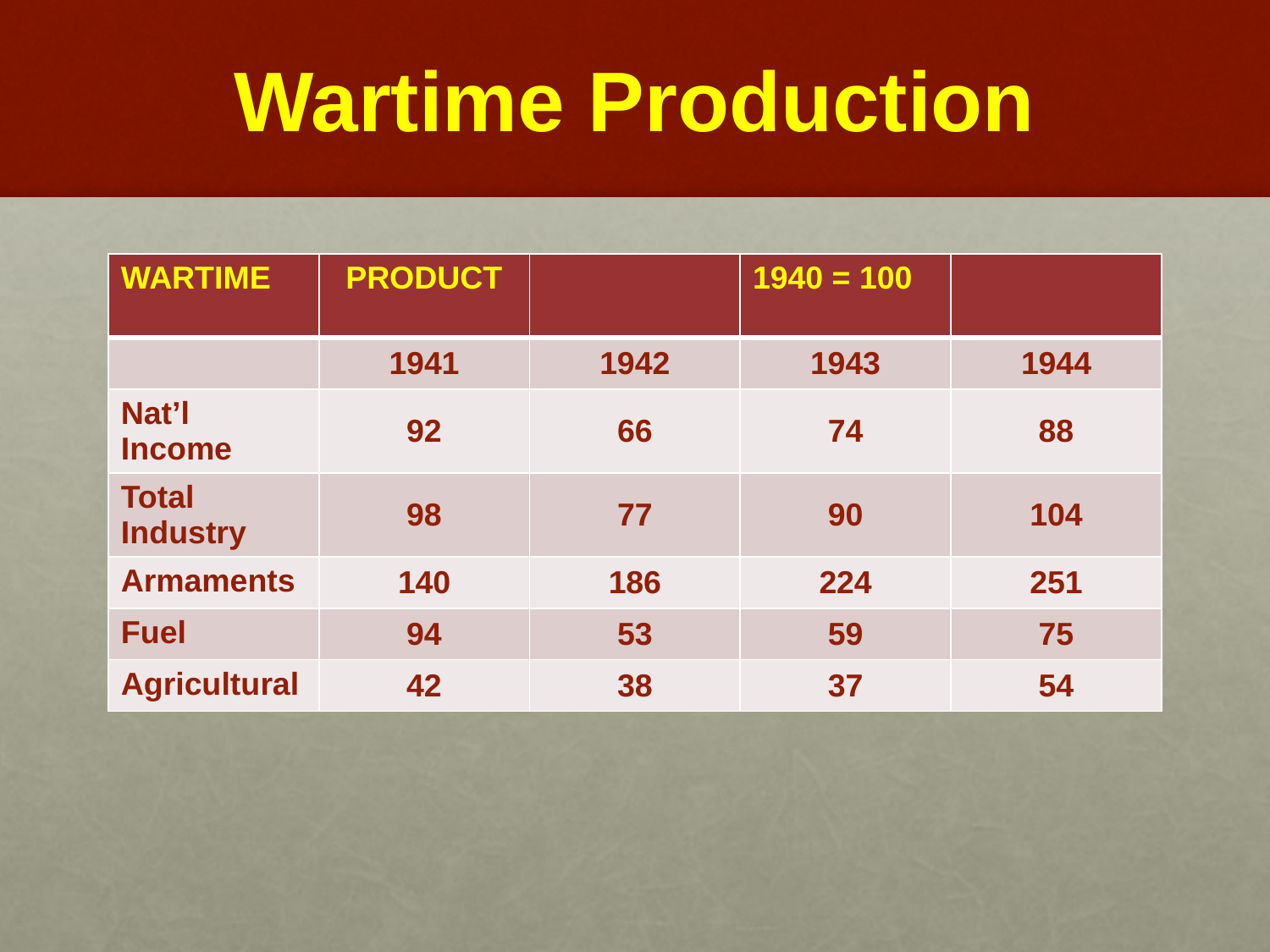

# Wartime Production
| WARTIME | PRODUCT |  | 1940 = 100 |  |
| --- | --- | --- | --- | --- |
|  | 1941 | 1942 | 1943 | 1944 |
| Nat’l Income | 92 | 66 | 74 | 88 |
| Total Industry | 98 | 77 | 90 | 104 |
| Armaments | 140 | 186 | 224 | 251 |
| Fuel | 94 | 53 | 59 | 75 |
| Agricultural | 42 | 38 | 37 | 54 |